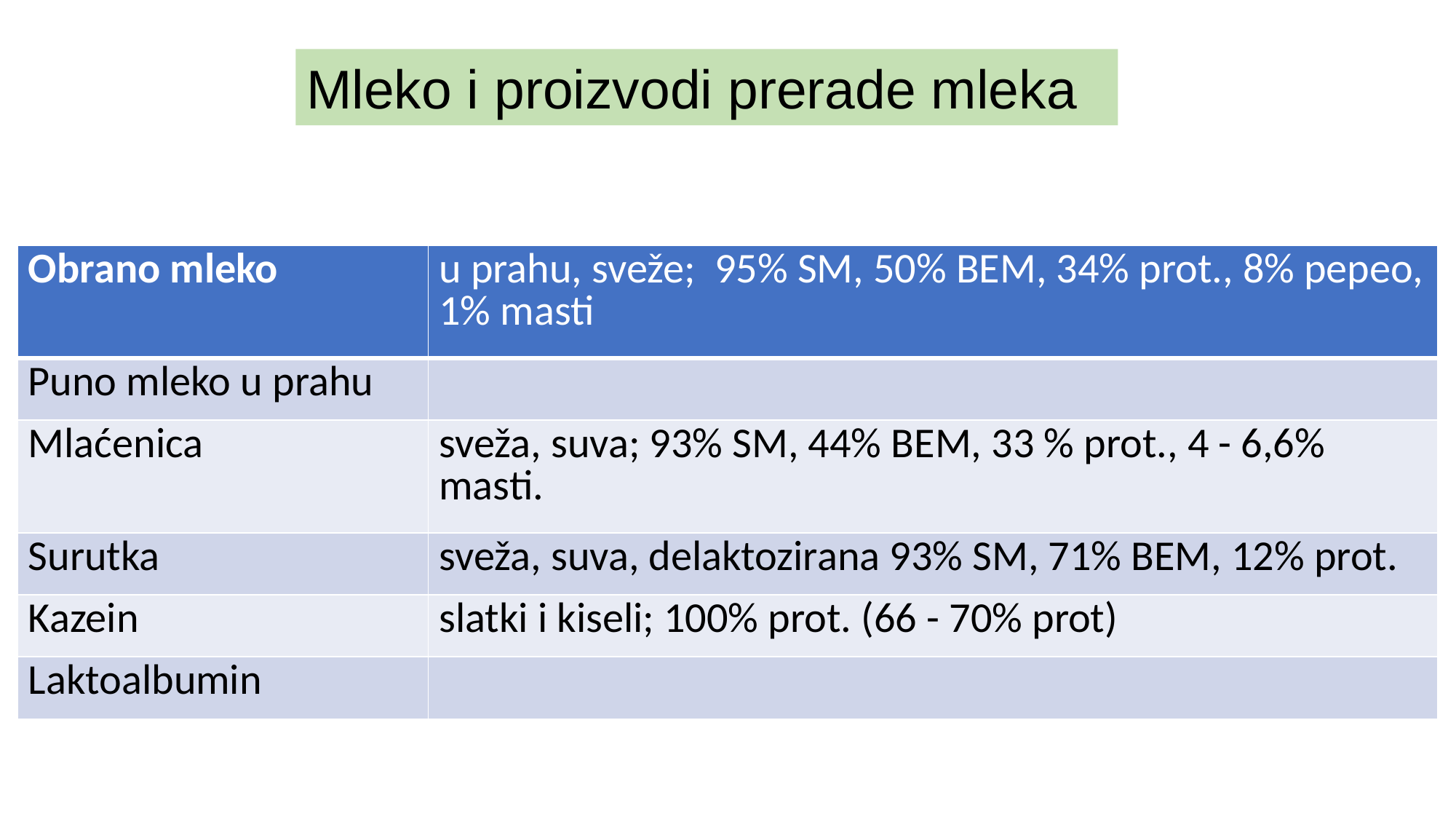

Mleko i proizvodi prerade mleka
| Obrano mleko | u prahu, sveže; 95% SM, 50% BEM, 34% prot., 8% pepeo, 1% masti |
| --- | --- |
| Puno mleko u prahu |  |
| Mlaćenica | sveža, suva; 93% SM, 44% BEM, 33 % prot., 4 - 6,6% masti. |
| Surutka | sveža, suva, delaktozirana 93% SM, 71% BEM, 12% prot. |
| Kazein | slatki i kiseli; 100% prot. (66 - 70% prot) |
| Laktoalbumin |  |